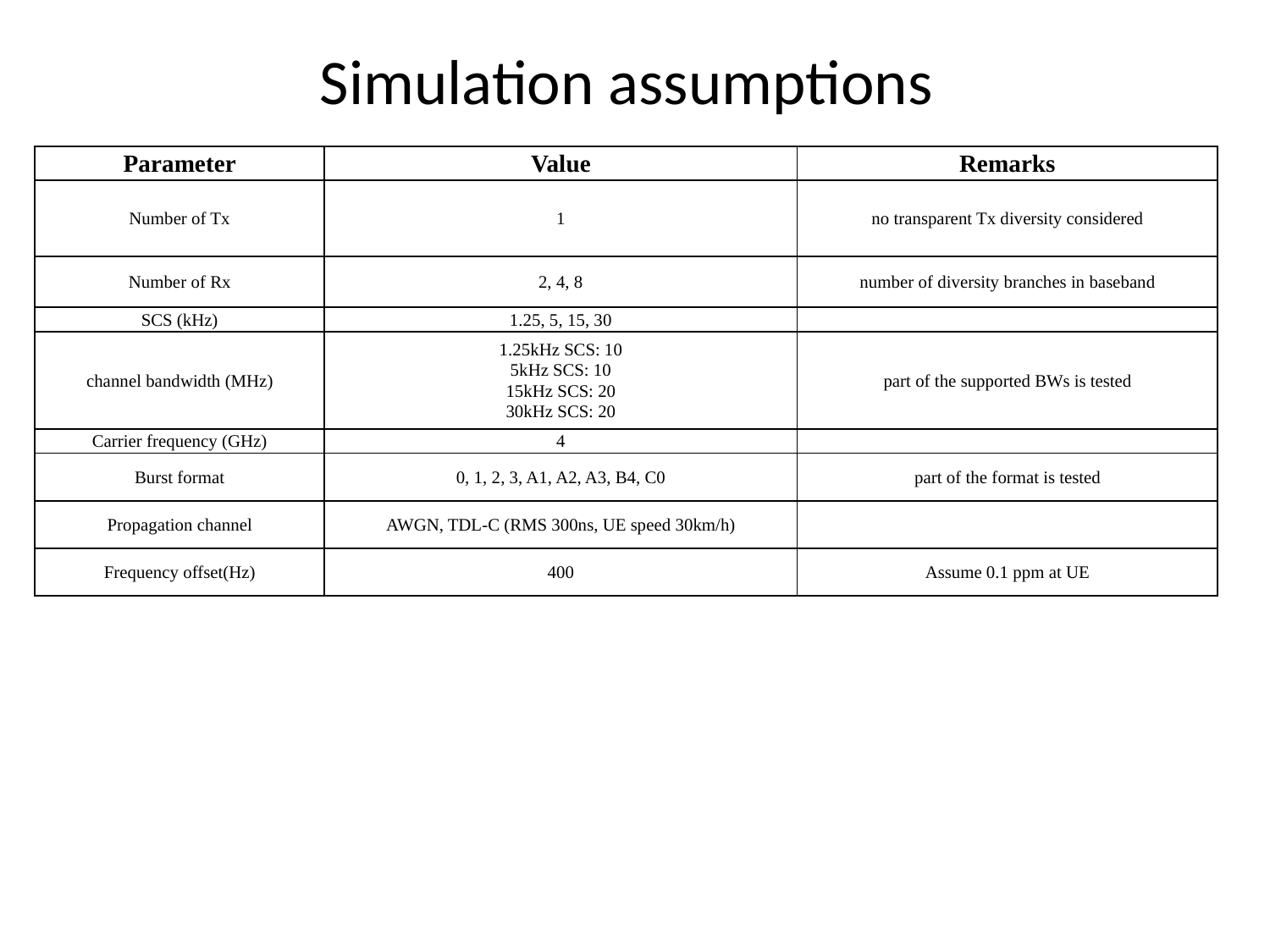

# Simulation assumptions
| Parameter | Value | Remarks |
| --- | --- | --- |
| Number of Tx | 1 | no transparent Tx diversity considered |
| Number of Rx | 2, 4, 8 | number of diversity branches in baseband |
| SCS (kHz) | 1.25, 5, 15, 30 |  |
| channel bandwidth (MHz) | 1.25kHz SCS: 10 5kHz SCS: 10 15kHz SCS: 20 30kHz SCS: 20 | part of the supported BWs is tested |
| Carrier frequency (GHz) | 4 |  |
| Burst format | 0, 1, 2, 3, A1, A2, A3, B4, C0 | part of the format is tested |
| Propagation channel | AWGN, TDL-C (RMS 300ns, UE speed 30km/h) |  |
| Frequency offset(Hz) | 400 | Assume 0.1 ppm at UE |